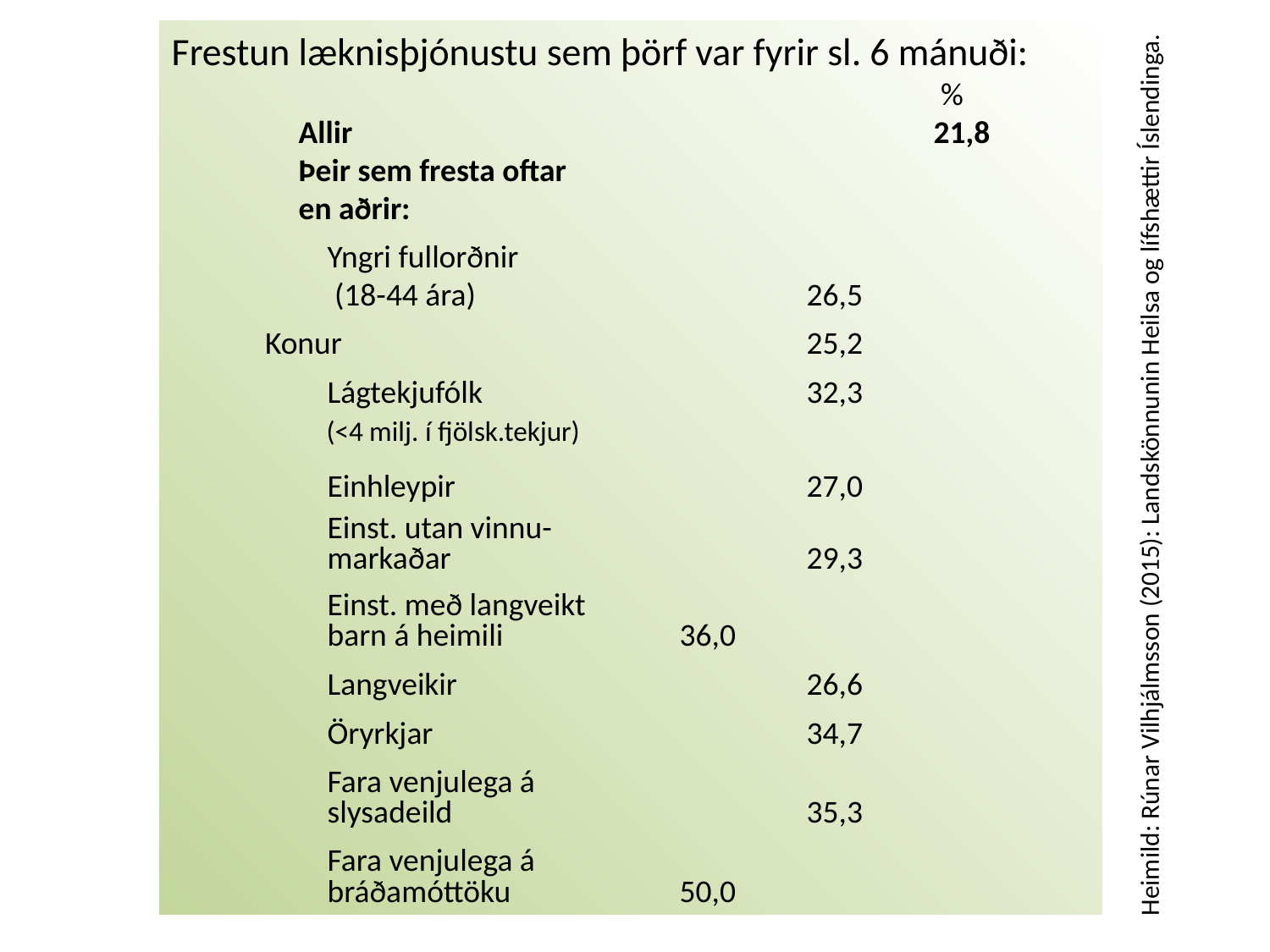

Frestun læknisþjónustu sem þörf var fyrir sl. 6 mánuði:
						 %
	Allir					21,8
	Þeir sem fresta oftar
	en aðrir:

	    Yngri fullorðnir
	     (18-44 ára)			26,5

             Konur				25,2

	    Lágtekjufólk			32,3
	    (<4 milj. í fjölsk.tekjur)

	    Einhleypir			27,0

	    Einst. utan vinnu-
	    markaðar			29,3

	    Einst. með langveikt
	    barn á heimili		36,0
	    Langveikir			26,6

	    Öryrkjar			34,7

	    Fara venjulega á
	    slysadeild			35,3

	    Fara venjulega á
	    bráðamóttöku		50,0
Heimild: Rúnar Vilhjálmsson (2015): Landskönnunin Heilsa og lífshættir Íslendinga.